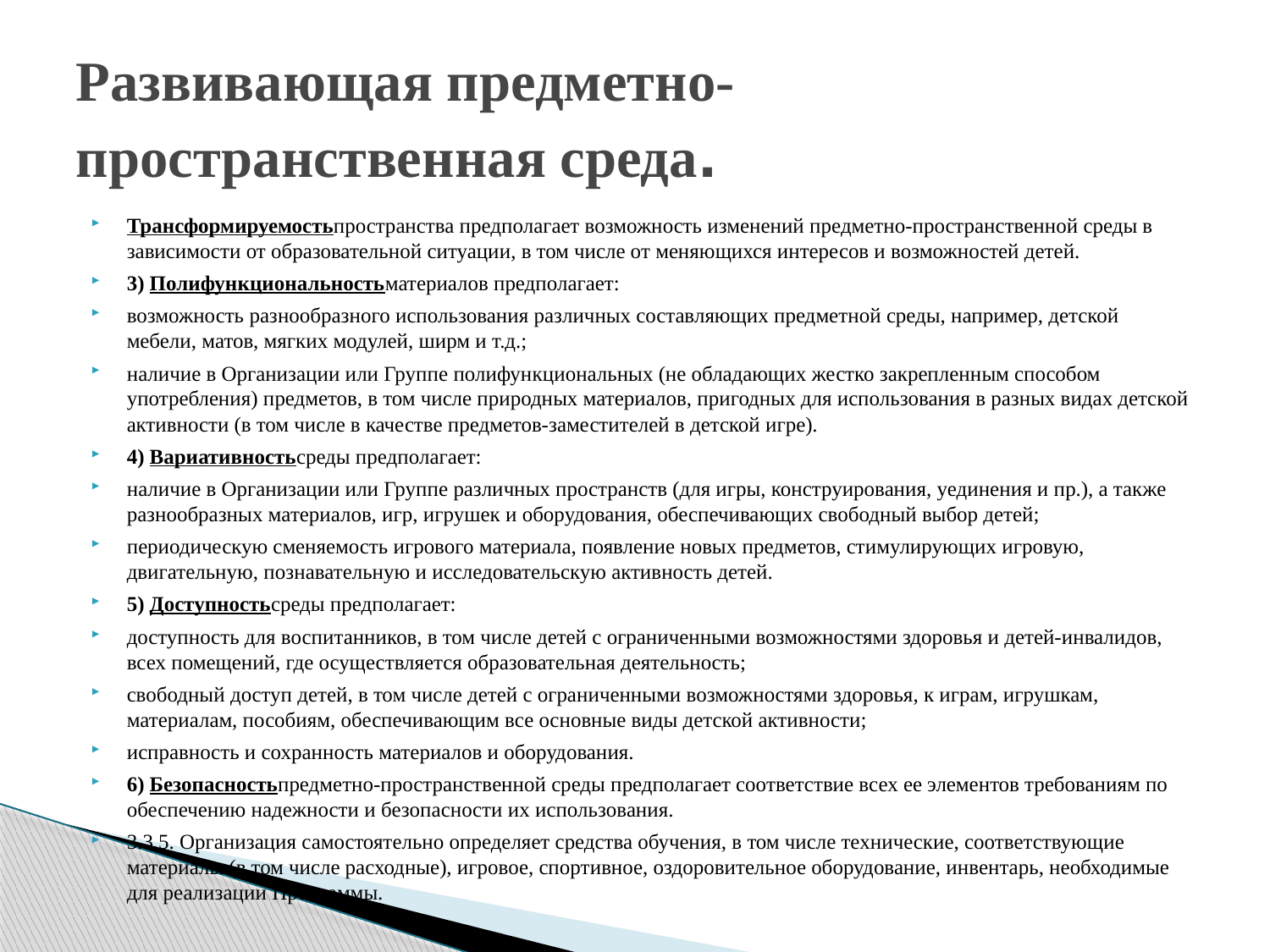

# Развивающая предметно-пространственная среда.
Трансформируемостьпространства предполагает возможность изменений предметно-пространственной среды в зависимости от образовательной ситуации, в том числе от меняющихся интересов и возможностей детей.
3) Полифункциональностьматериалов предполагает:
возможность разнообразного использования различных составляющих предметной среды, например, детской мебели, матов, мягких модулей, ширм и т.д.;
наличие в Организации или Группе полифункциональных (не обладающих жестко закрепленным способом употребления) предметов, в том числе природных материалов, пригодных для использования в разных видах детской активности (в том числе в качестве предметов-заместителей в детской игре).
4) Вариативностьсреды предполагает:
наличие в Организации или Группе различных пространств (для игры, конструирования, уединения и пр.), а также разнообразных материалов, игр, игрушек и оборудования, обеспечивающих свободный выбор детей;
периодическую сменяемость игрового материала, появление новых предметов, стимулирующих игровую, двигательную, познавательную и исследовательскую активность детей.
5) Доступностьсреды предполагает:
доступность для воспитанников, в том числе детей с ограниченными возможностями здоровья и детей-инвалидов, всех помещений, где осуществляется образовательная деятельность;
свободный доступ детей, в том числе детей с ограниченными возможностями здоровья, к играм, игрушкам, материалам, пособиям, обеспечивающим все основные виды детской активности;
исправность и сохранность материалов и оборудования.
6) Безопасностьпредметно-пространственной среды предполагает соответствие всех ее элементов требованиям по обеспечению надежности и безопасности их использования.
3.3.5. Организация самостоятельно определяет средства обучения, в том числе технические, соответствующие материалы (в том числе расходные), игровое, спортивное, оздоровительное оборудование, инвентарь, необходимые для реализации Программы.